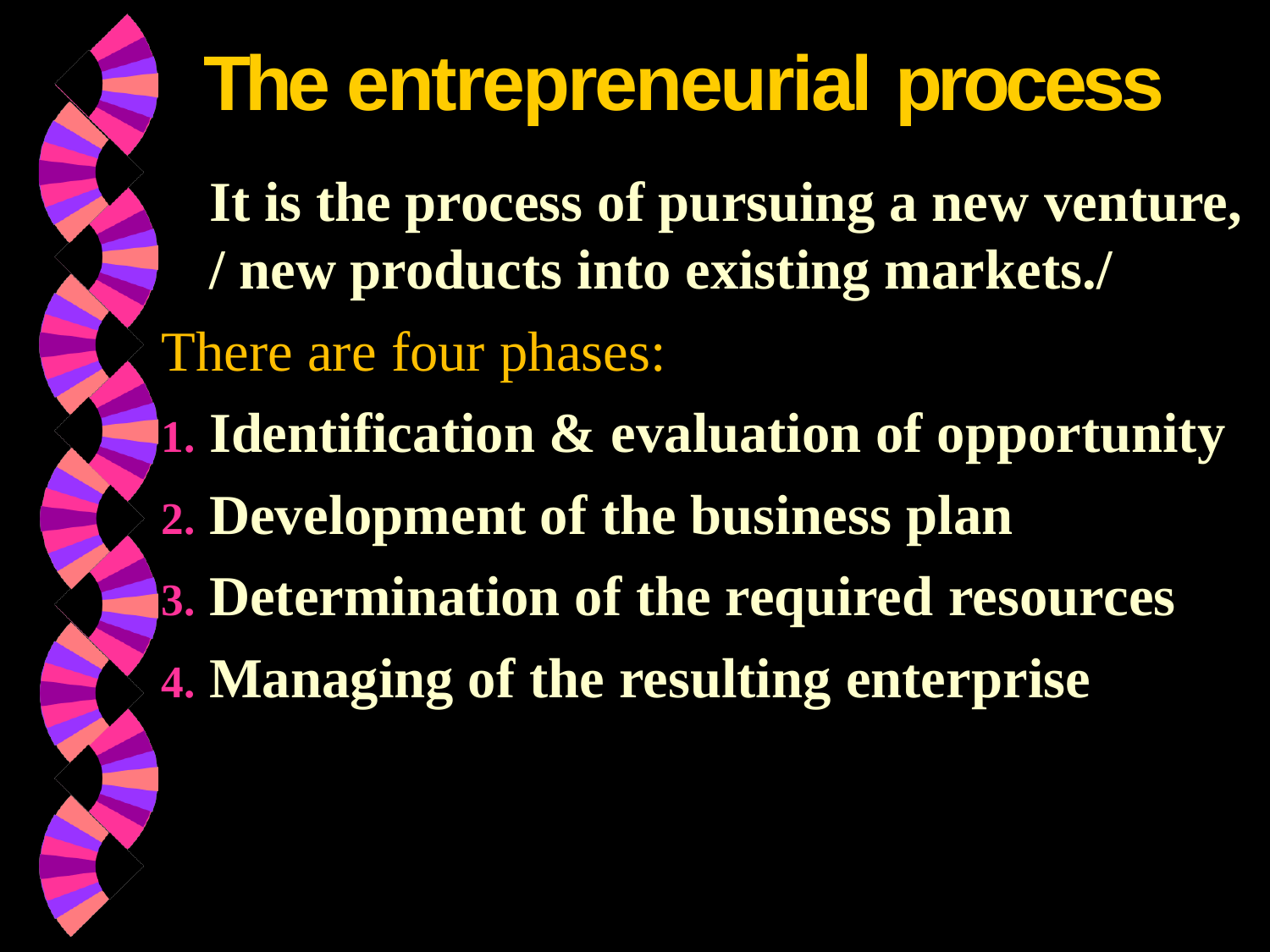

# The entrepreneurial process
It is the process of pursuing a new venture,
/ new products into existing markets./
There are four phases:
Identification & evaluation of opportunity
Development of the business plan
Determination of the required resources
Managing of the resulting enterprise